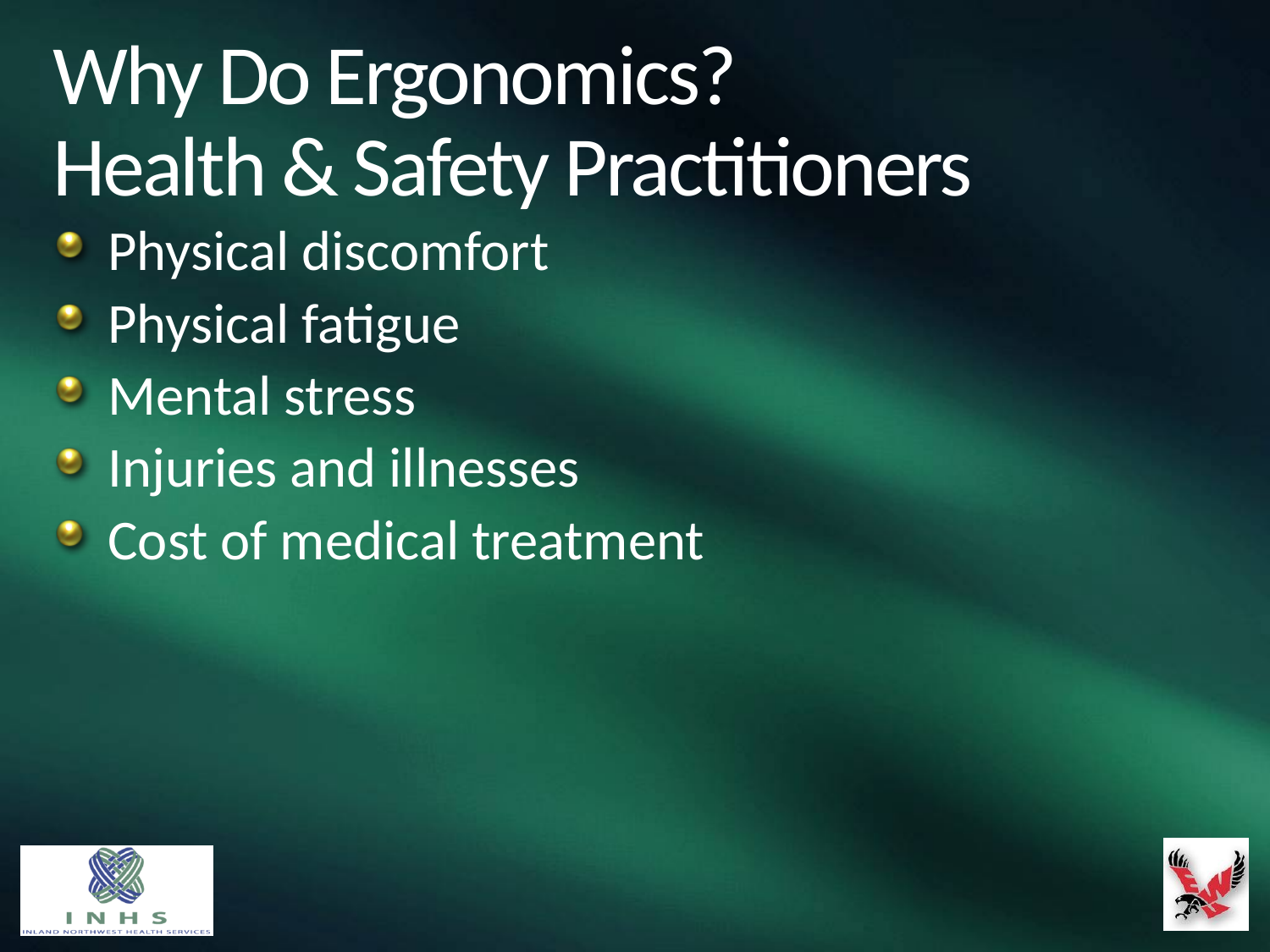

# Why Do Ergonomics? Health & Safety Practitioners
Physical discomfort
Physical fatigue
Mental stress
Injuries and illnesses
Cost of medical treatment